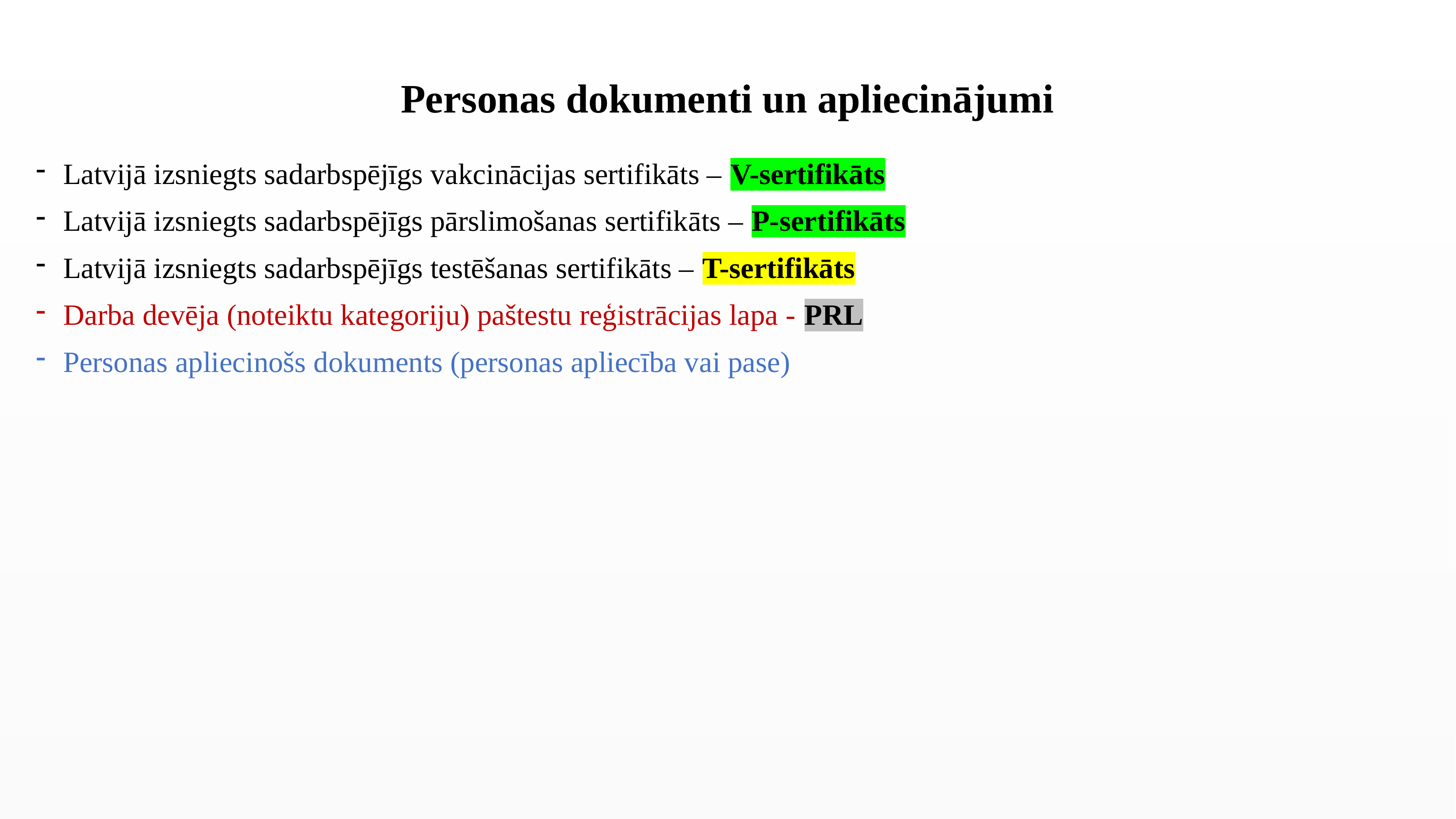

# Personas dokumenti un apliecinājumi
Latvijā izsniegts sadarbspējīgs vakcinācijas sertifikāts – V-sertifikāts
Latvijā izsniegts sadarbspējīgs pārslimošanas sertifikāts – P-sertifikāts
Latvijā izsniegts sadarbspējīgs testēšanas sertifikāts – T-sertifikāts
Darba devēja (noteiktu kategoriju) paštestu reģistrācijas lapa - PRL
Personas apliecinošs dokuments (personas apliecība vai pase)